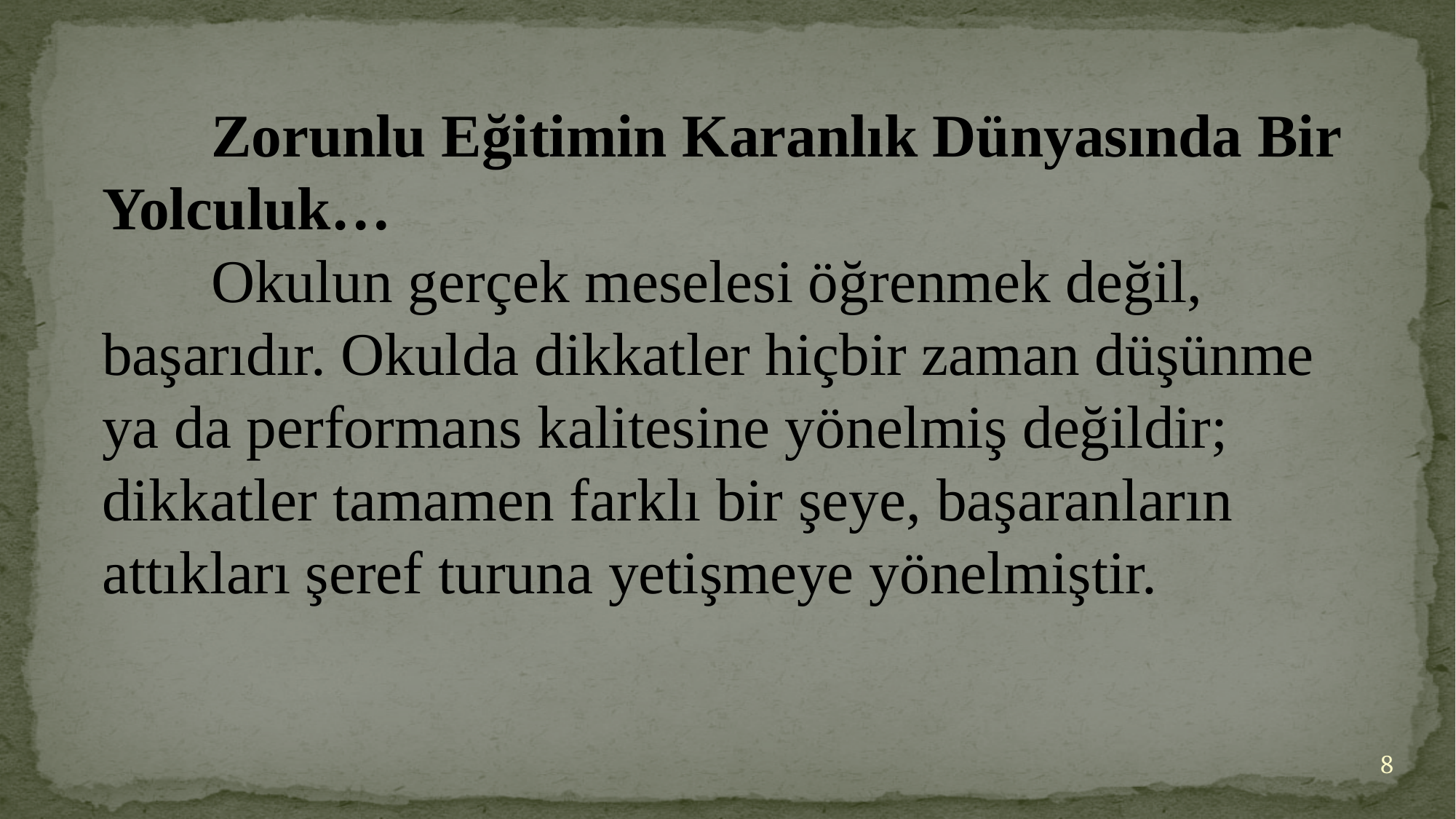

Zorunlu Eğitimin Karanlık Dünyasında Bir Yolculuk…
	Okulun gerçek meselesi öğrenmek değil, başarıdır. Okulda dikkatler hiçbir zaman düşünme ya da performans kalitesine yönelmiş değildir; dikkatler tamamen farklı bir şeye, başaranların attıkları şeref turuna yetişmeye yönelmiştir.
8